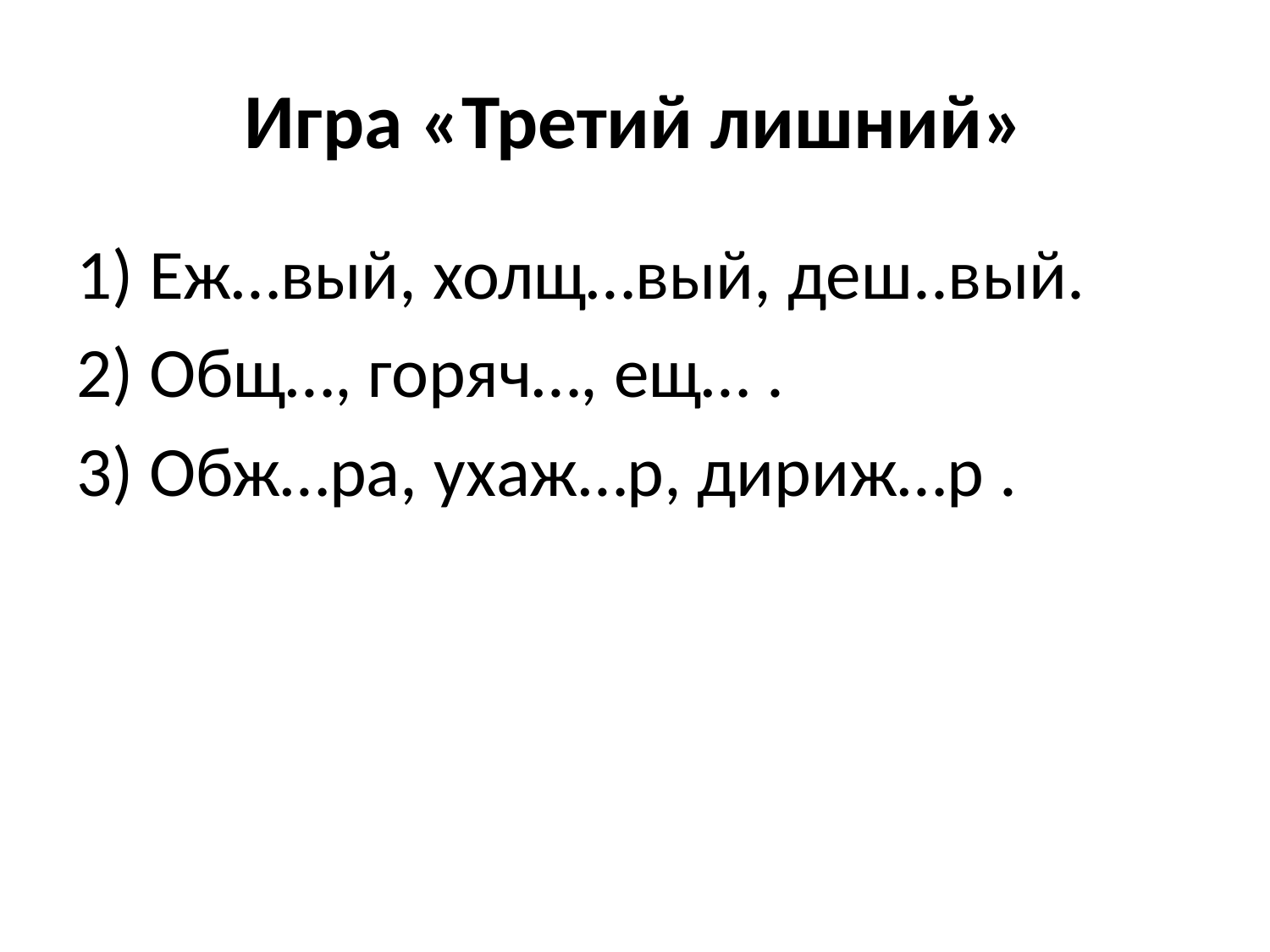

# Игра «Третий лишний»
1) Еж…вый, холщ…вый, деш..вый.
2) Общ…, горяч…, ещ… .
3) Обж…ра, ухаж…р, дириж…р .